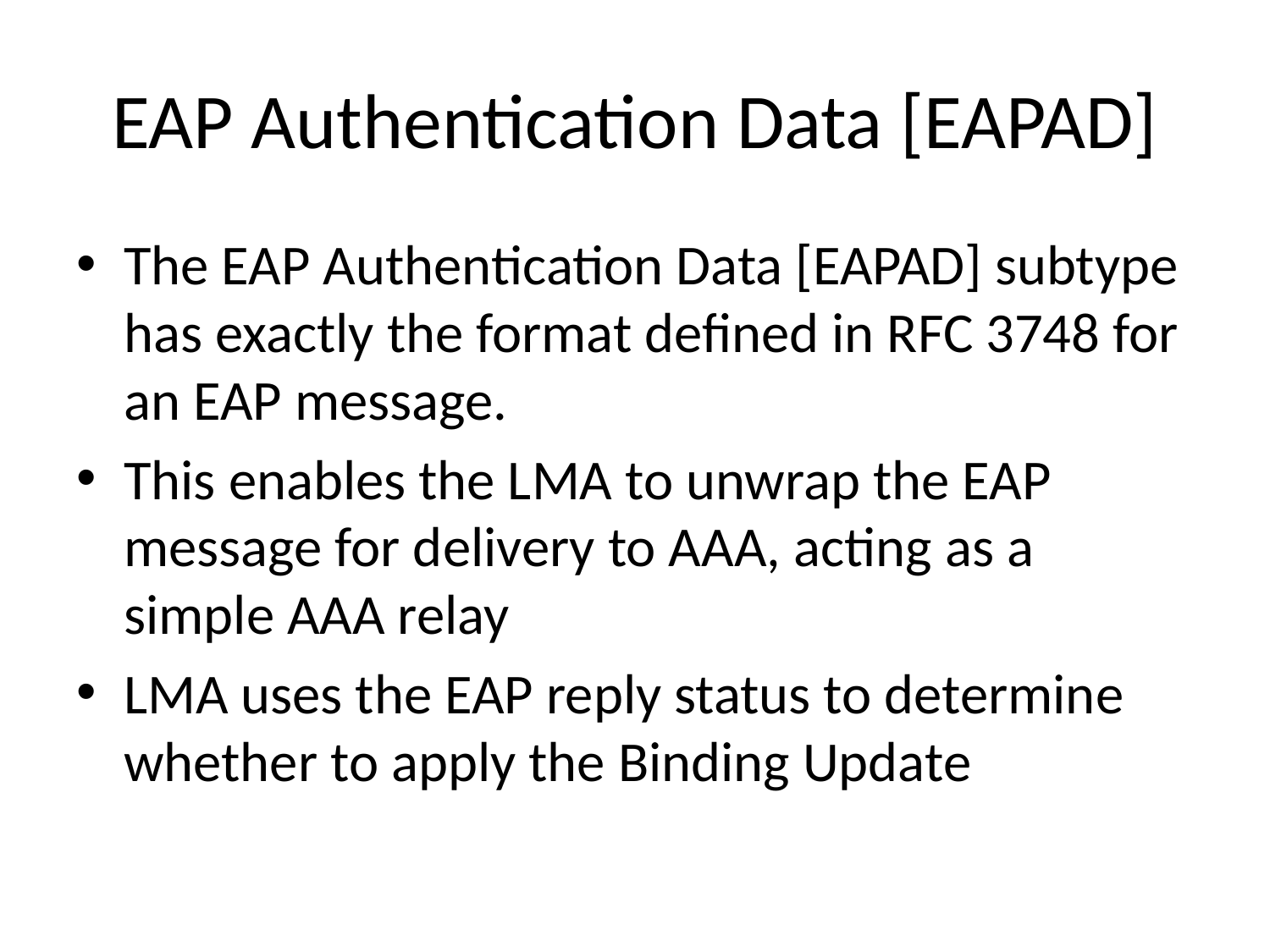

# EAP Authentication Data [EAPAD]
The EAP Authentication Data [EAPAD] subtype has exactly the format defined in RFC 3748 for an EAP message.
This enables the LMA to unwrap the EAP message for delivery to AAA, acting as a simple AAA relay
LMA uses the EAP reply status to determine whether to apply the Binding Update